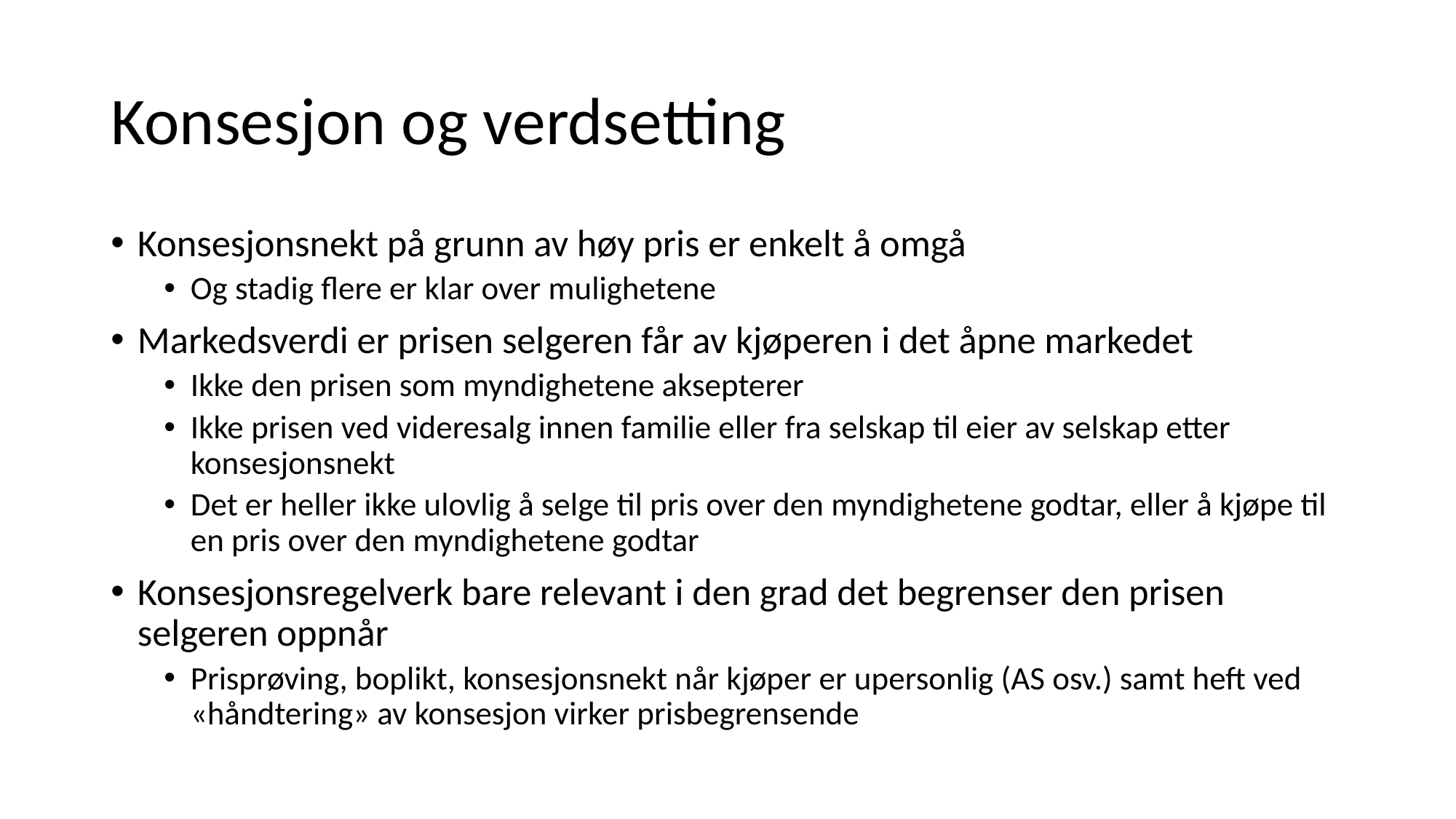

# Konsesjon og verdsetting
Konsesjonsnekt på grunn av høy pris er enkelt å omgå
Og stadig flere er klar over mulighetene
Markedsverdi er prisen selgeren får av kjøperen i det åpne markedet
Ikke den prisen som myndighetene aksepterer
Ikke prisen ved videresalg innen familie eller fra selskap til eier av selskap etter konsesjonsnekt
Det er heller ikke ulovlig å selge til pris over den myndighetene godtar, eller å kjøpe til en pris over den myndighetene godtar
Konsesjonsregelverk bare relevant i den grad det begrenser den prisen selgeren oppnår
Prisprøving, boplikt, konsesjonsnekt når kjøper er upersonlig (AS osv.) samt heft ved «håndtering» av konsesjon virker prisbegrensende